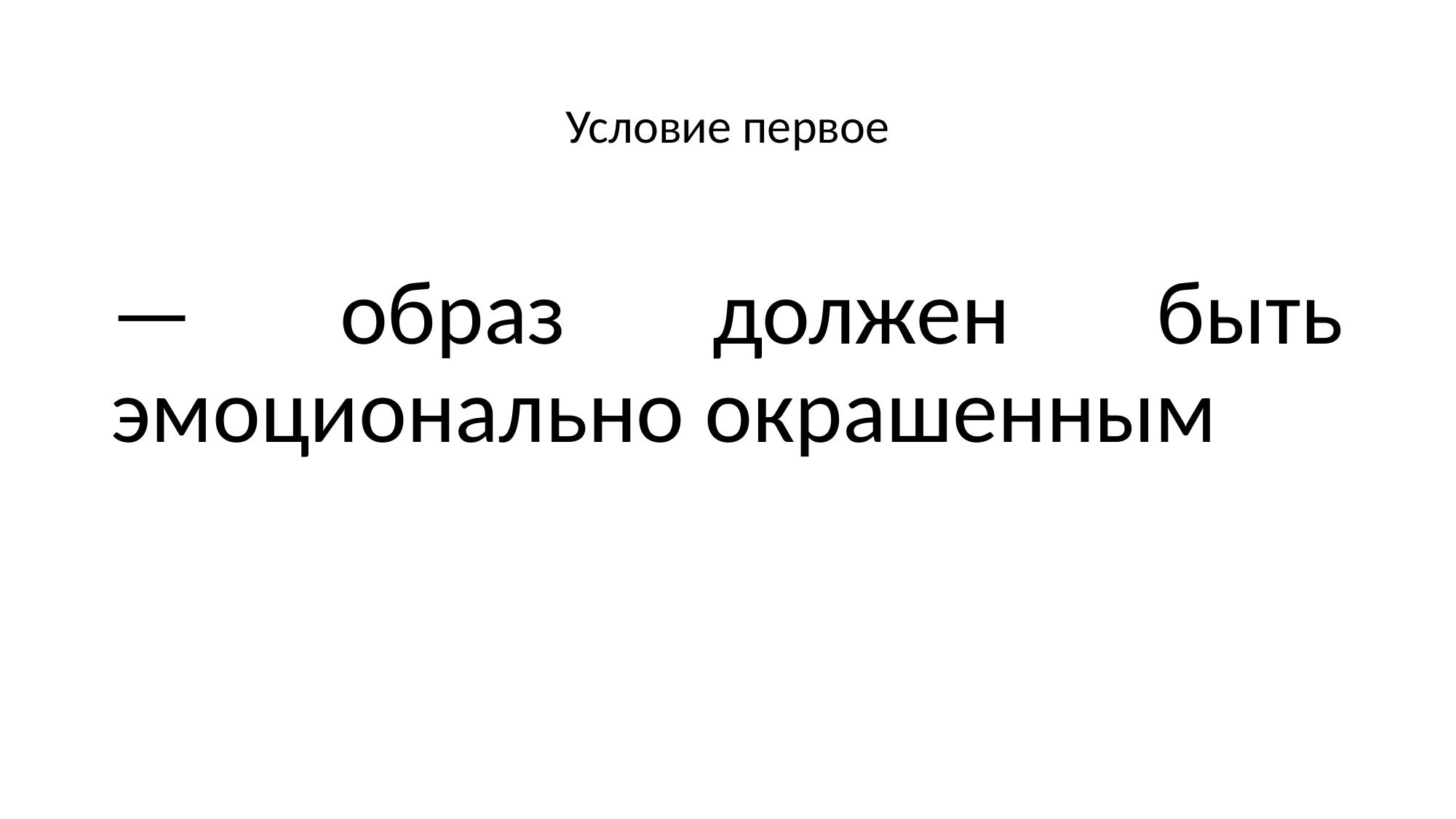

# Условие первое
— образ должен быть эмоционально окрашенным